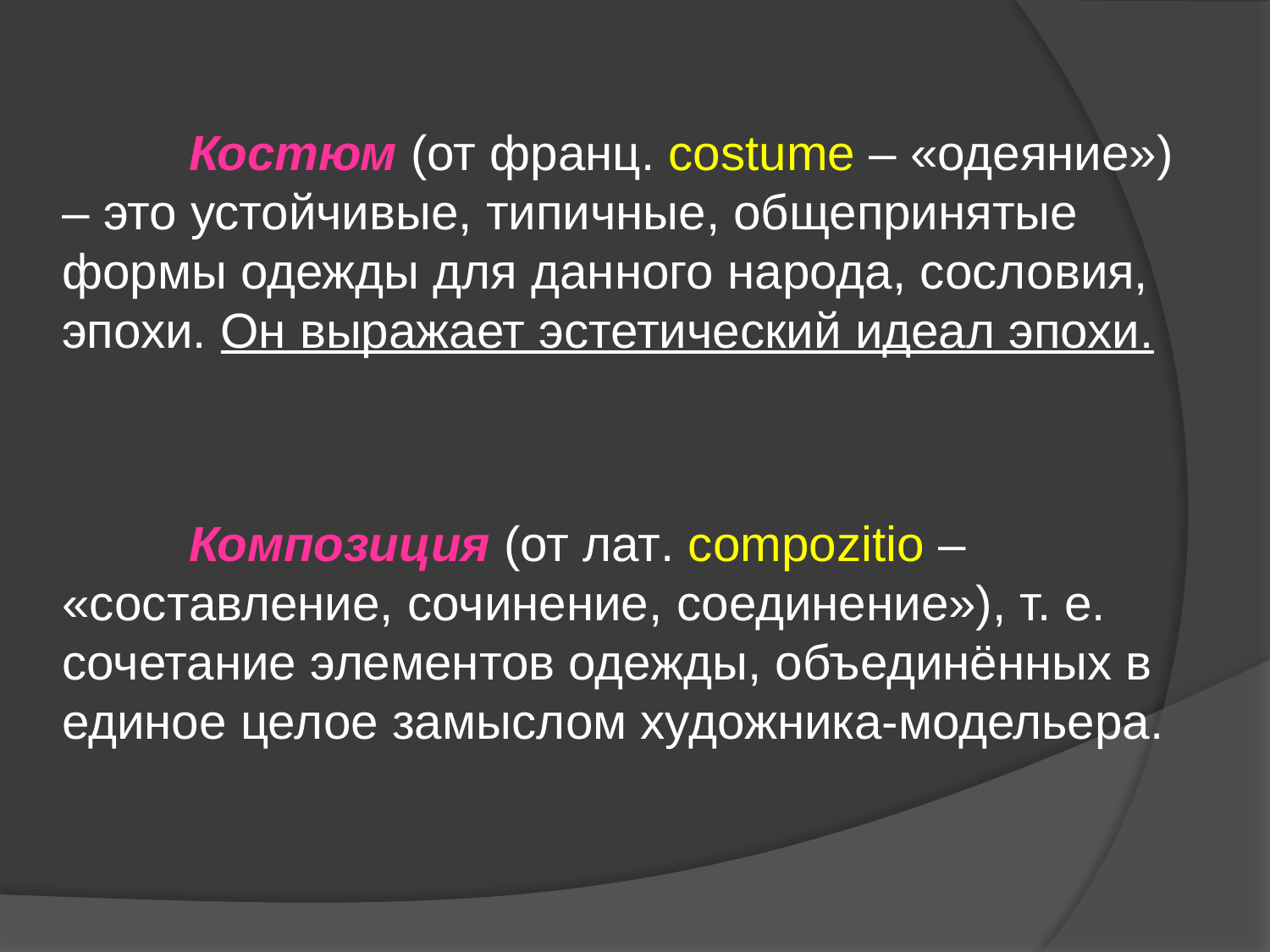

Костюм (от франц. costume – «одеяние») – это устойчивые, типичные, общепринятые формы одежды для данного народа, сословия, эпохи. Он выражает эстетический идеал эпохи.
	Композиция (от лат. сompozitio – «составление, сочинение, соединение»), т. е. сочетание элементов одежды, объединённых в единое целое замыслом художника-модельера.